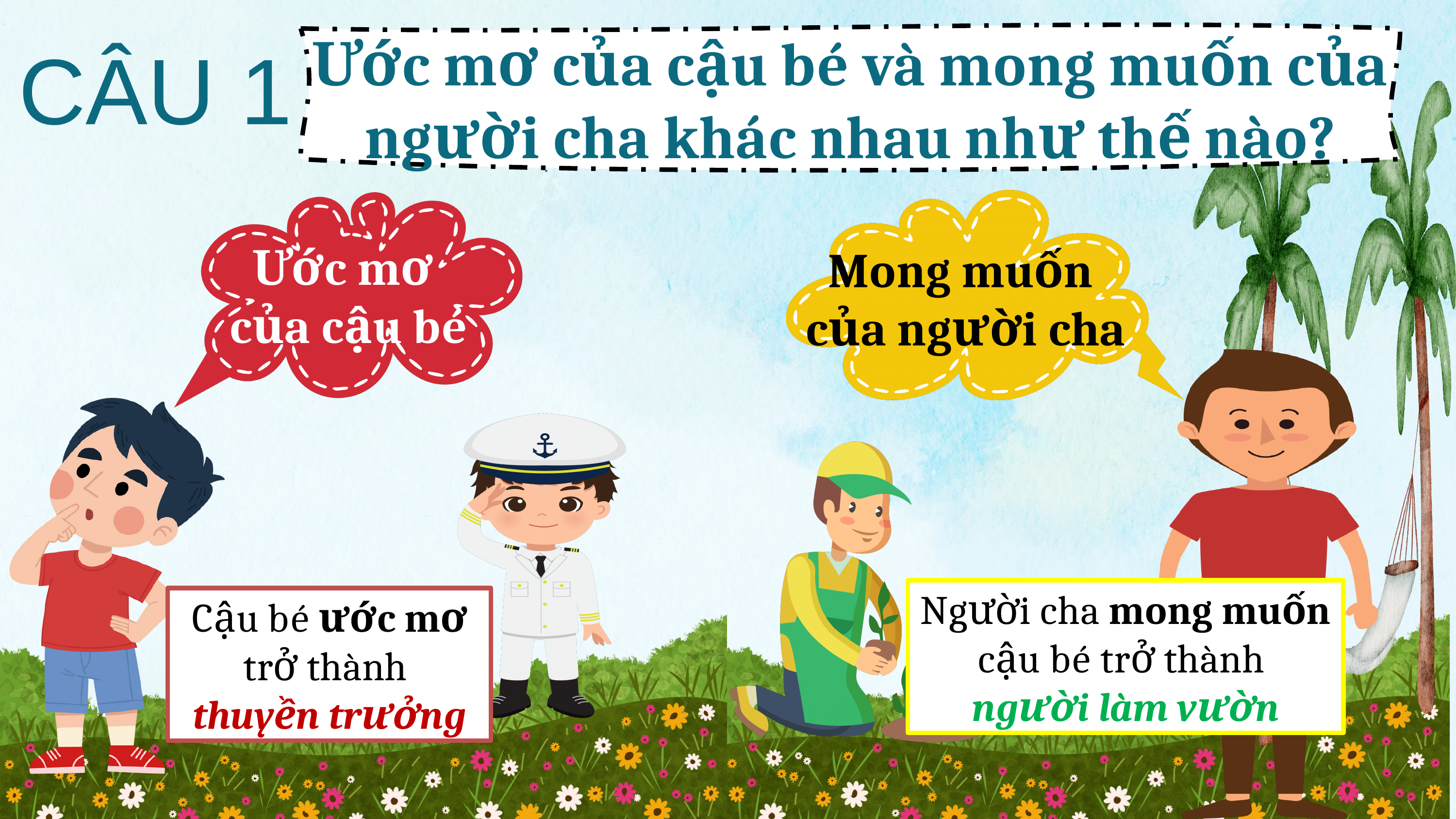

CÂU 1
Ước mơ của cậu bé và mong muốn của người cha khác nhau như thế nào?

Mong muốn
của người cha

Ước mơ
của cậu bé

Người cha mong muốn cậu bé trở thành
người làm vườn
Cậu bé ước mơ trở thành
thuyền trưởng